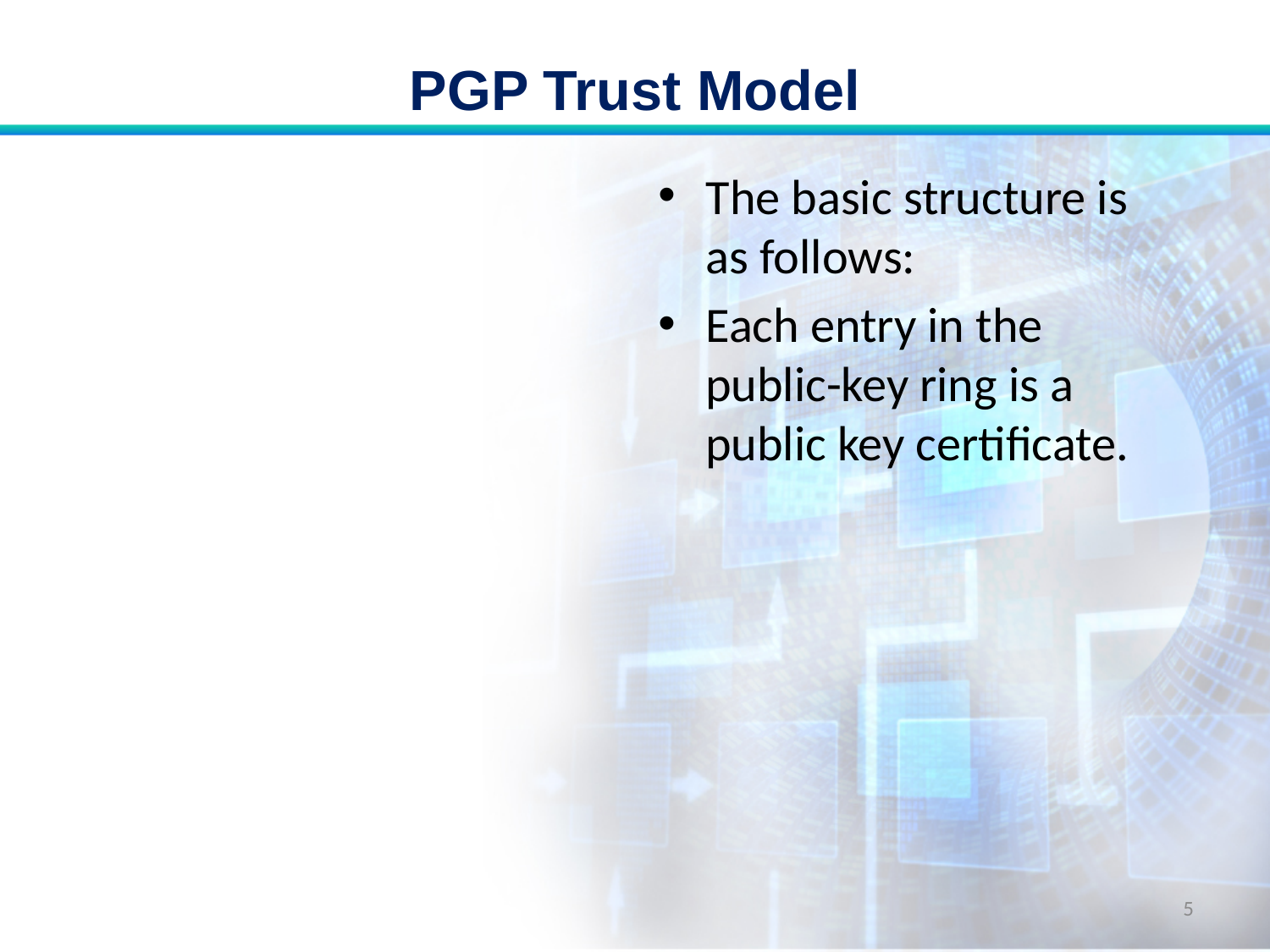

# PGP Trust Model
The basic structure is as follows:
Each entry in the public-key ring is a public key certificate.
5